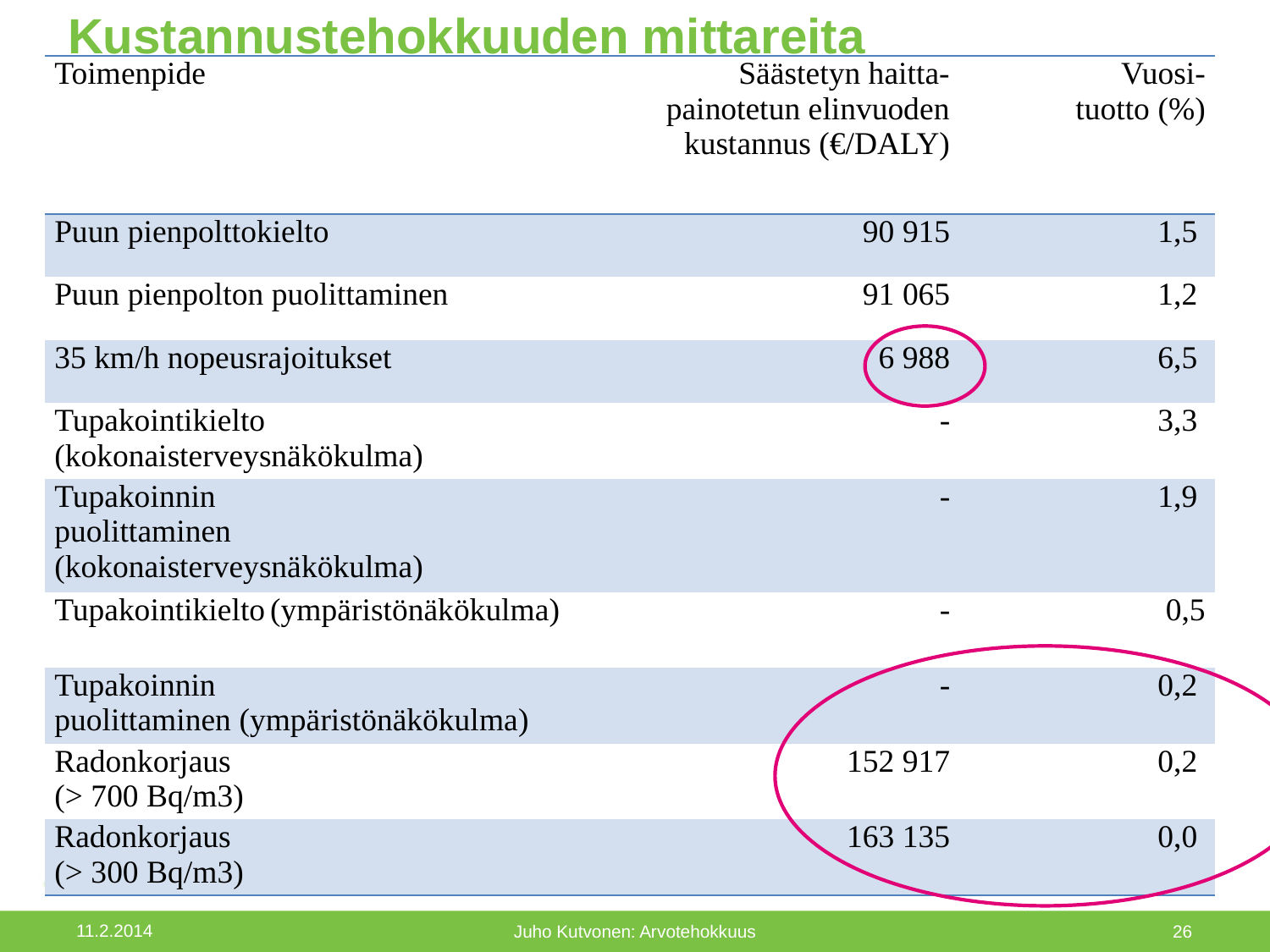

# Kustannustehokkuuden mittareita
| Toimenpide | Säästetyn haitta-painotetun elinvuoden kustannus (€/DALY) | Vuosi- tuotto (%) |
| --- | --- | --- |
| Puun pienpolttokielto | 90 915 | 1,5 |
| Puun pienpolton puolittaminen | 91 065 | 1,2 |
| 35 km/h nopeusrajoitukset | 6 988 | 6,5 |
| Tupakointikielto (kokonaisterveysnäkökulma) | - | 3,3 |
| Tupakoinnin puolittaminen (kokonaisterveysnäkökulma) | - | 1,9 |
| Tupakointikielto (ympäristönäkökulma) | - | 0,5 |
| Tupakoinnin puolittaminen (ympäristönäkökulma) | - | 0,2 |
| Radonkorjaus (> 700 Bq/m3) | 152 917 | 0,2 |
| Radonkorjaus (> 300 Bq/m3) | 163 135 | 0,0 |

11.2.2014
Juho Kutvonen: Arvotehokkuus
26